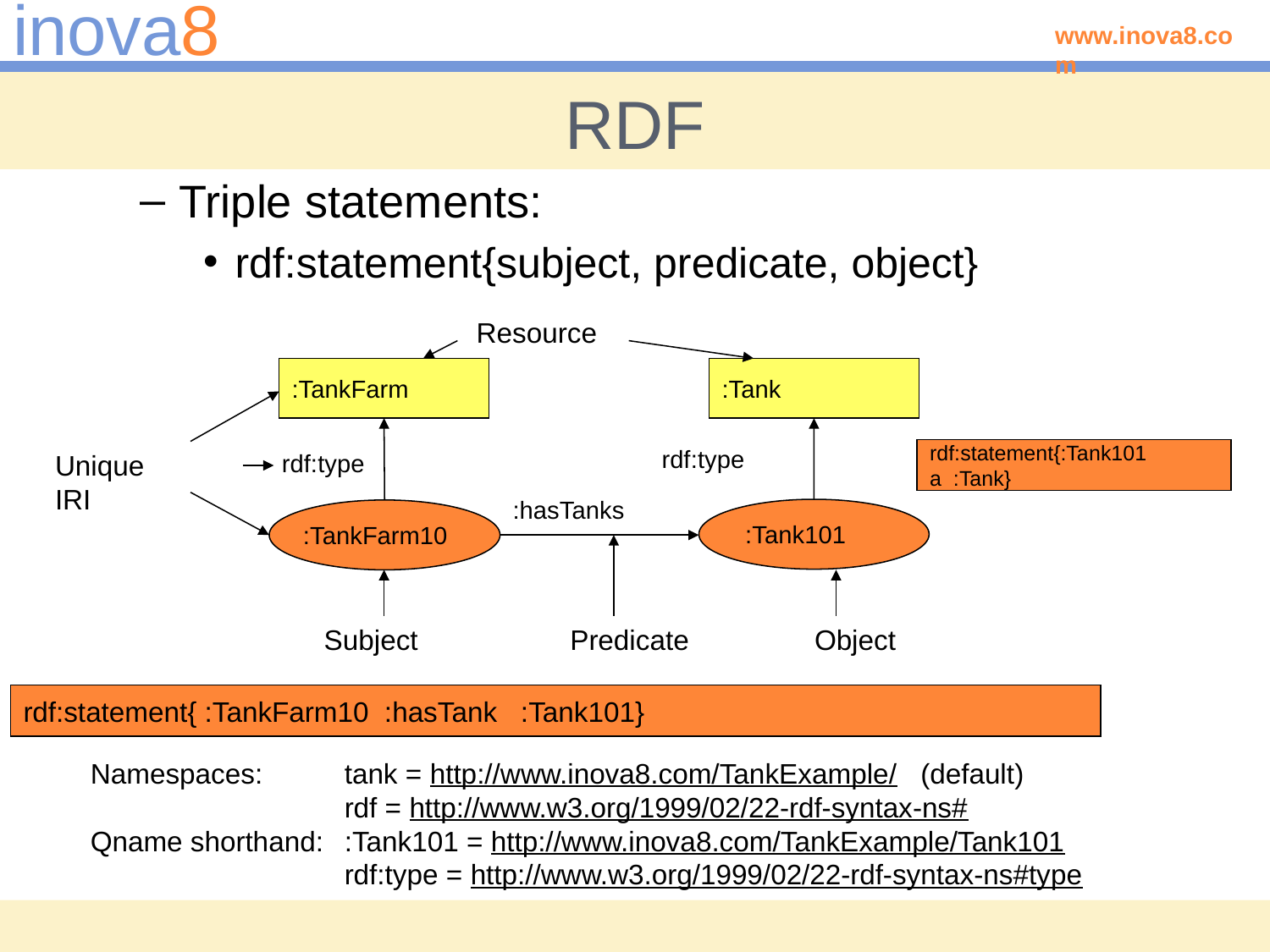

# RDF
Triple statements:
rdf:statement{subject, predicate, object}
Resource
:TankFarm
:Tank
rdf:type
rdf:statement{:Tank101  a  :Tank}
Unique IRI
rdf:type
:hasTanks
:Tank101
:TankFarm10
Subject
Predicate
Object
rdf:statement{ :TankFarm10  :hasTank   :Tank101}
Namespaces: 	tank = http://www.inova8.com/TankExample/   (default)
                    	rdf = http://www.w3.org/1999/02/22-rdf-syntax-ns#
Qname shorthand: 	:Tank101 = http://www.inova8.com/TankExample/Tank101
		rdf:type = http://www.w3.org/1999/02/22-rdf-syntax-ns#type